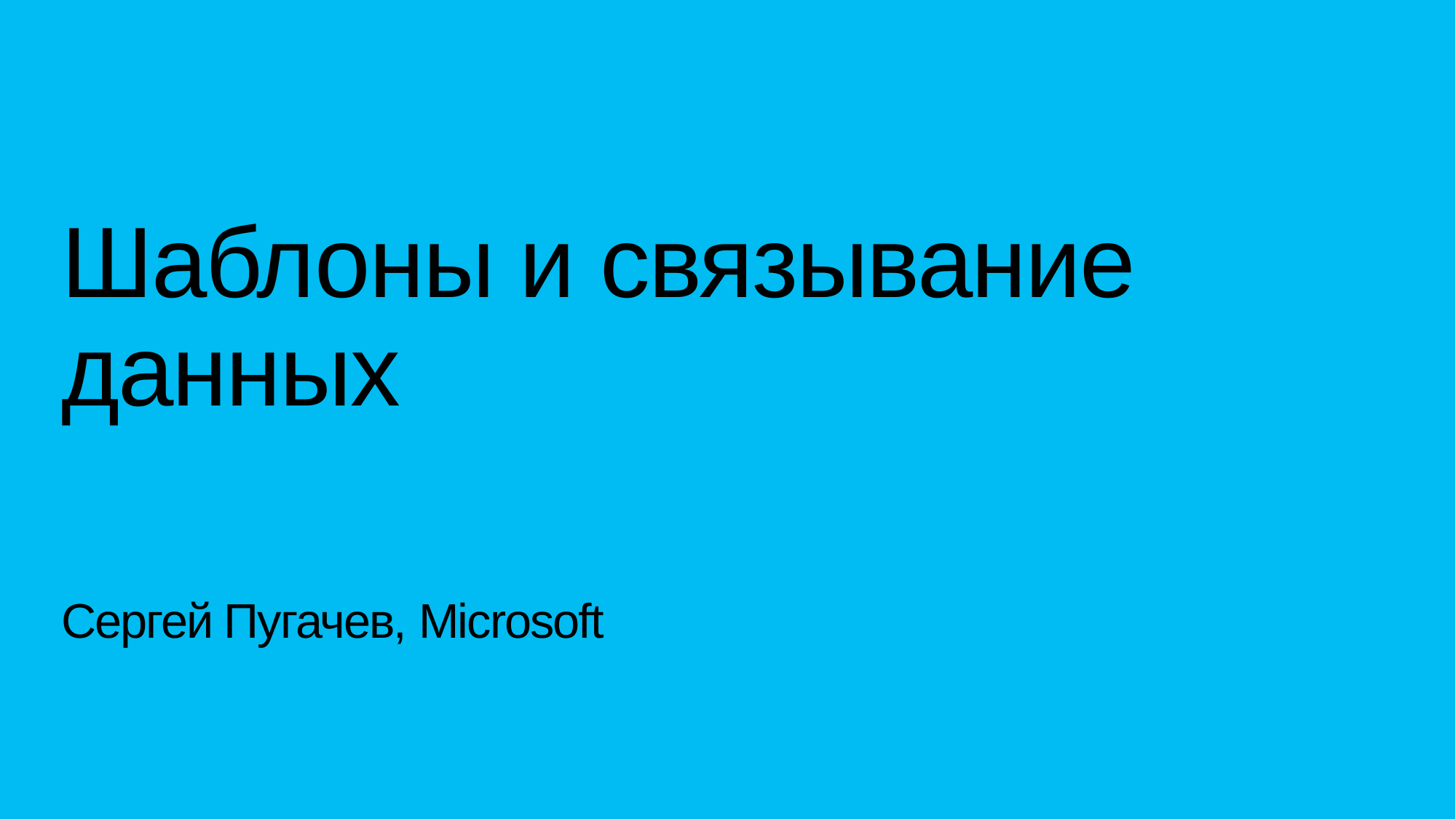

Шаблоны и связывание данных
Сергей Пугачев, Microsoft